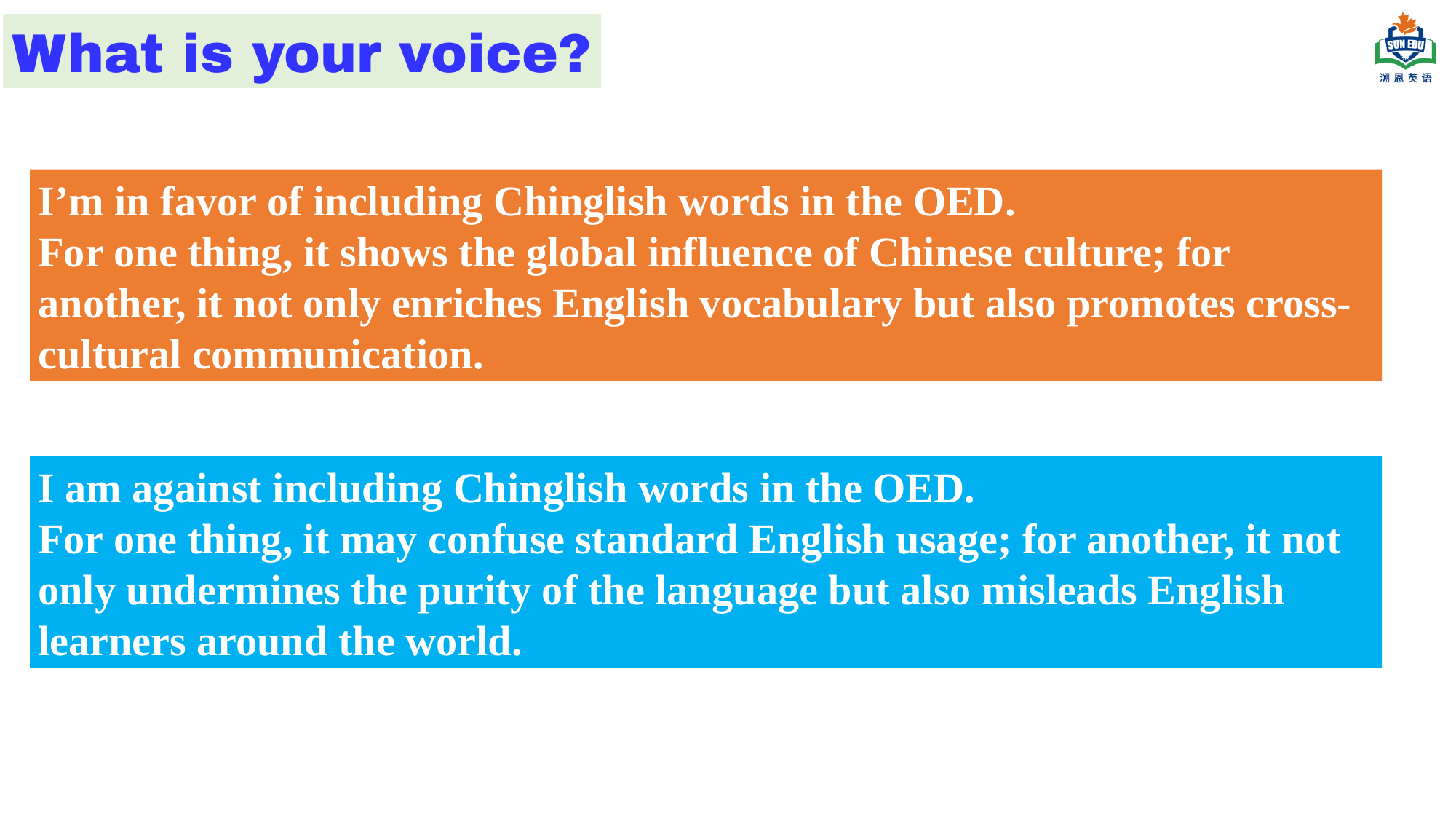

What is your voice?
I’m in favor of including Chinglish words in the OED.
For one thing, it shows the global influence of Chinese culture; for another, it not only enriches English vocabulary but also promotes cross-cultural communication.
I am against including Chinglish words in the OED.
For one thing, it may confuse standard English usage; for another, it not only undermines the purity of the language but also misleads English learners around the world.